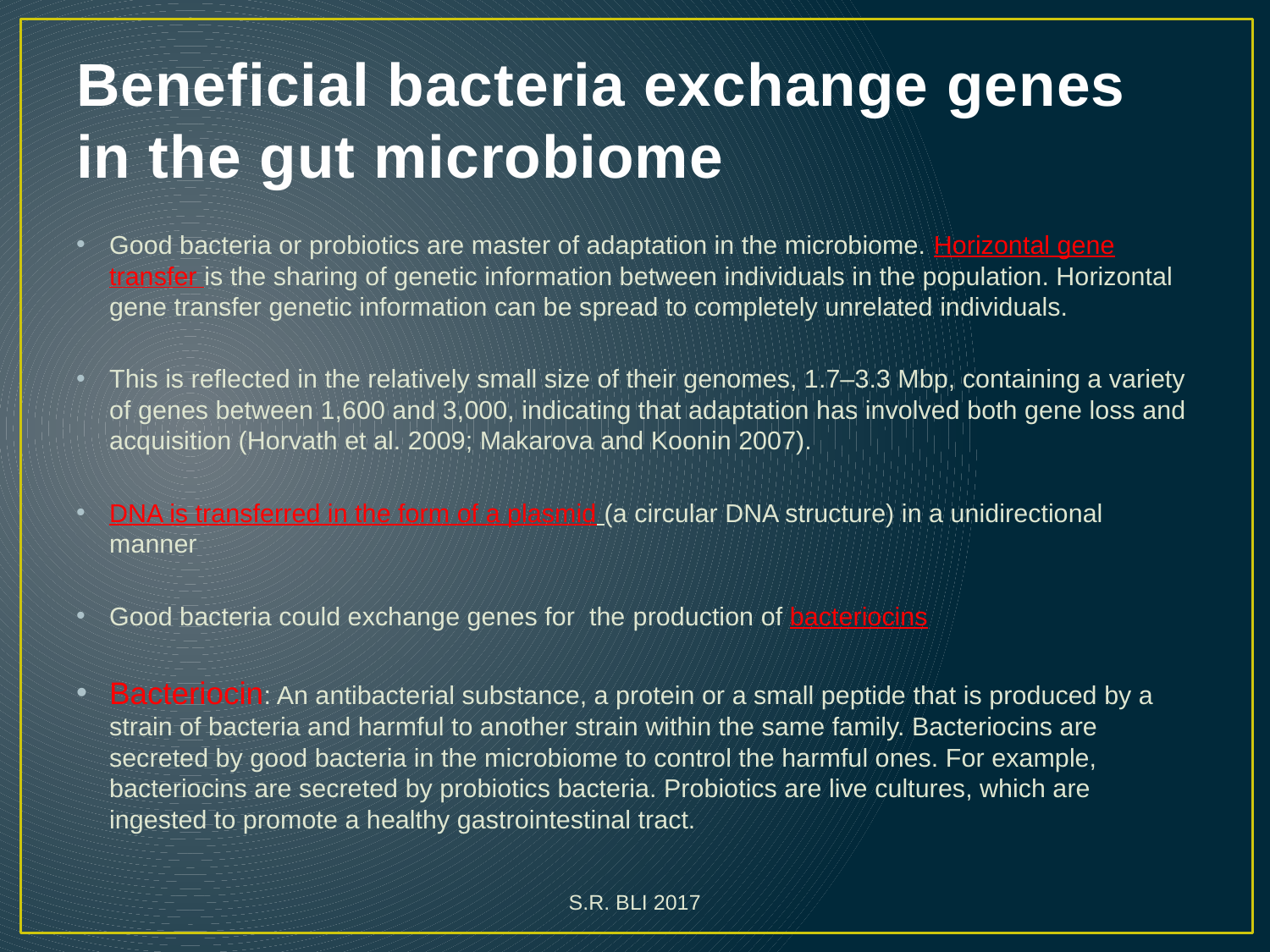

# Beneficial bacteria exchange genes in the gut microbiome
Good bacteria or probiotics are master of adaptation in the microbiome. Horizontal gene transfer is the sharing of genetic information between individuals in the population. Horizontal gene transfer genetic information can be spread to completely unrelated individuals.

This is reflected in the relatively small size of their genomes, 1.7–3.3 Mbp, containing a variety of genes between 1,600 and 3,000, indicating that adaptation has involved both gene loss and acquisition (Horvath et al. 2009; Makarova and Koonin 2007).

DNA is transferred in the form of a plasmid (a circular DNA structure) in a unidirectional manner

Good bacteria could exchange genes for  the production of bacteriocins

Bacteriocin: An antibacterial substance, a protein or a small peptide that is produced by a strain of bacteria and harmful to another strain within the same family. Bacteriocins are secreted by good bacteria in the microbiome to control the harmful ones. For example, bacteriocins are secreted by probiotics bacteria. Probiotics are live cultures, which are ingested to promote a healthy gastrointestinal tract.
S.R. BLI 2017